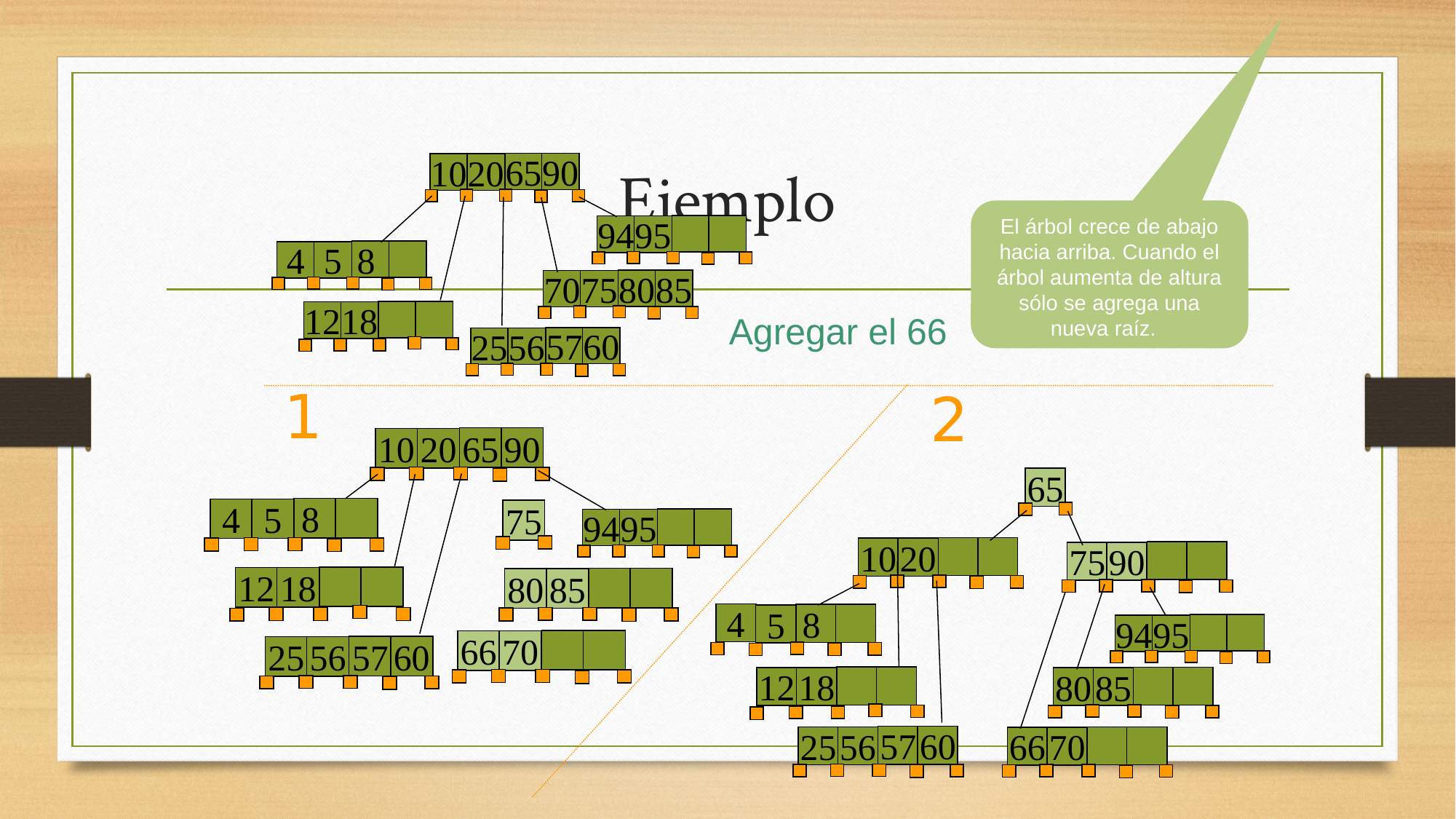

# Ejemplo
65
90
10
20

El árbol crece de abajo hacia arriba. Cuando el árbol aumenta de altura sólo se agrega una nueva raíz.

94
95
8

4
5

80
85
70
75

12
18
Agregar el 66

57
60
25
56

1
2

65
90
10
20

65

8

4
5
75

94
95

10
20

75
90

12
18

80
85

4
8

5

94
95

66
70
57
60
25
56

12
18

80
85

57
60
25
56

66
70